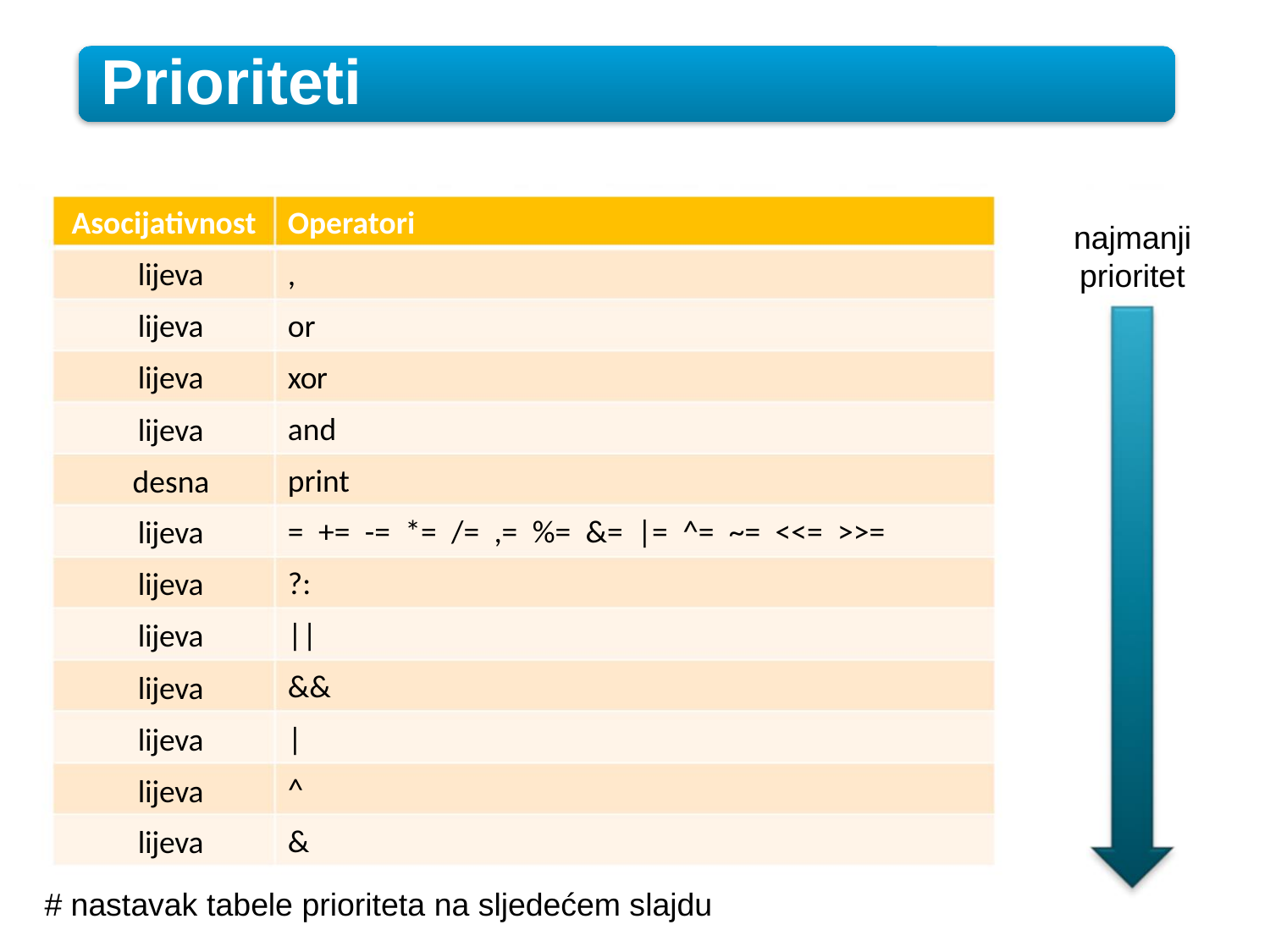

Prioriteti

Asocijativnost Operatori
najmanji
prioritet
lijeva
lijeva
lijeva
lijeva
 desna
lijeva
lijeva
lijeva
lijeva
lijeva
lijeva
lijeva
,
or
xor
and
print
= += -= *= /= ,= %= &= |= ^= ~= <<= >>=
?:
||
&&
|
^
&
# nastavak tabele prioriteta na sljedećem slajdu